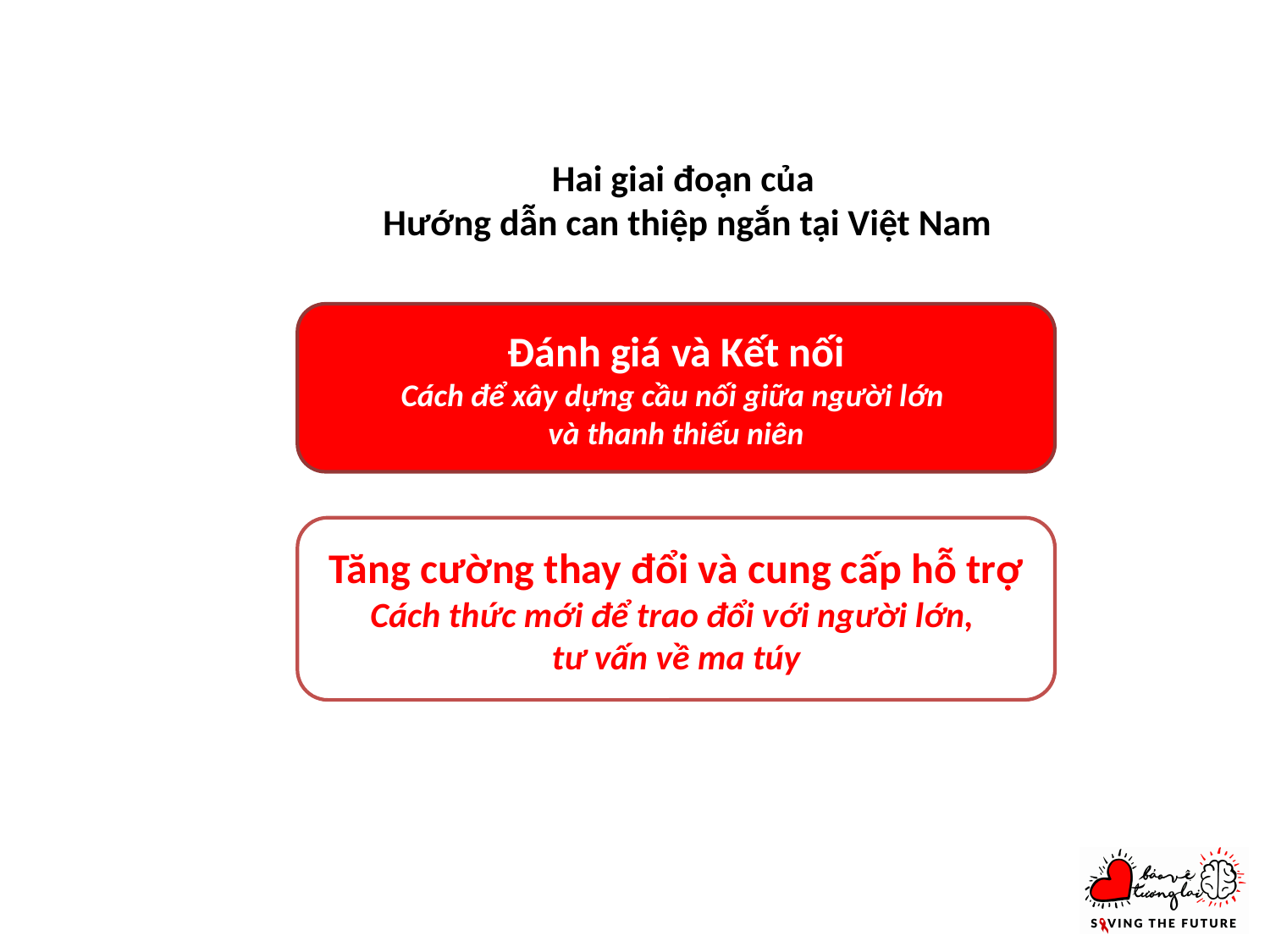

# Hai giai đoạn của Hướng dẫn can thiệp ngắn tại Việt Nam
Đánh giá và Kết nối
Cách để xây dựng cầu nối giữa người lớn
và thanh thiếu niên
Tăng cường thay đổi và cung cấp hỗ trợ
Cách thức mới để trao đổi với người lớn,
tư vấn về ma túy